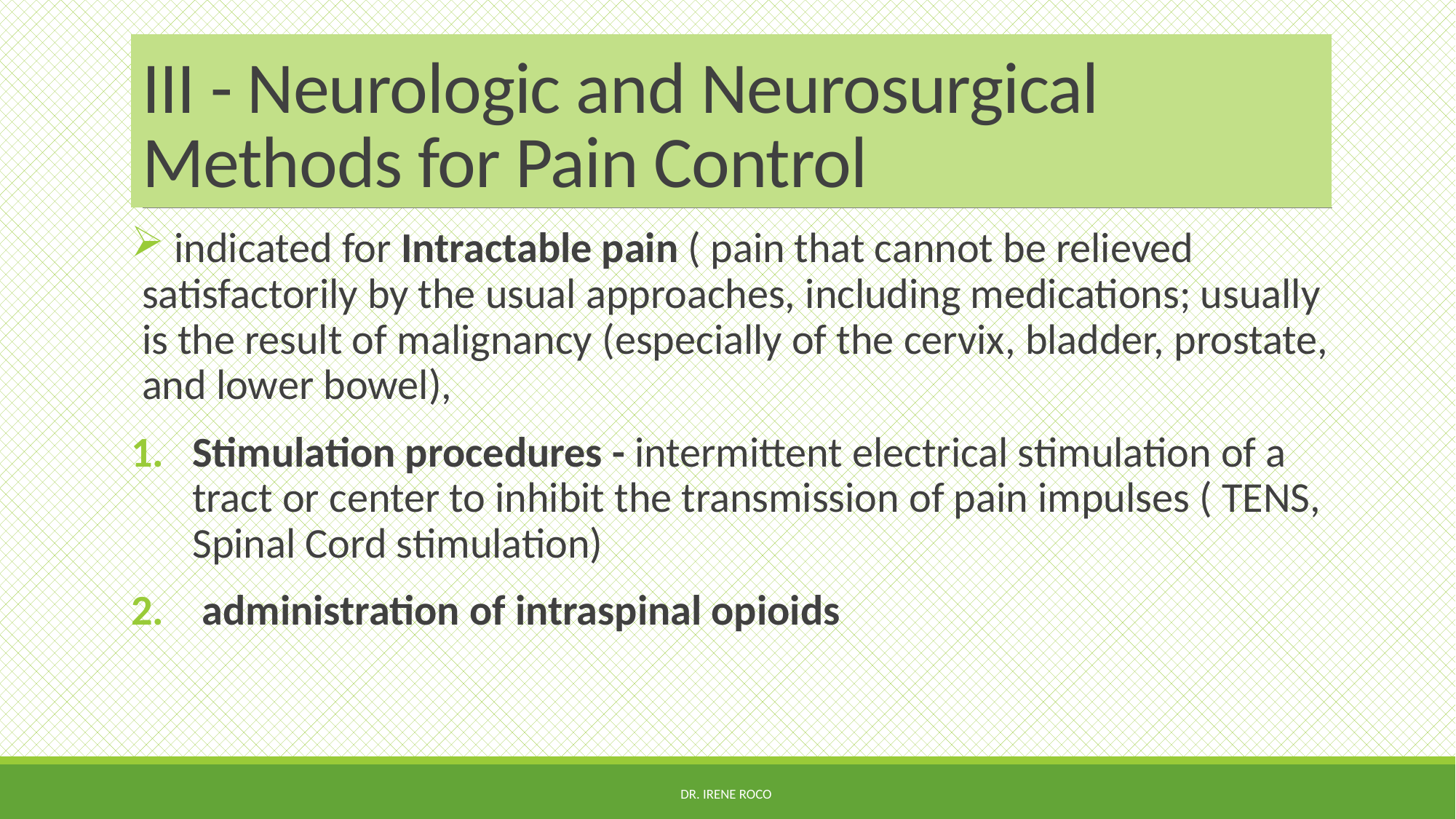

# III - Neurologic and Neurosurgical Methods for Pain Control
 indicated for Intractable pain ( pain that cannot be relieved satisfactorily by the usual approaches, including medications; usually is the result of malignancy (especially of the cervix, bladder, prostate, and lower bowel),
Stimulation procedures - intermittent electrical stimulation of a tract or center to inhibit the transmission of pain impulses ( TENS, Spinal Cord stimulation)
 administration of intraspinal opioids
Dr. Irene Roco